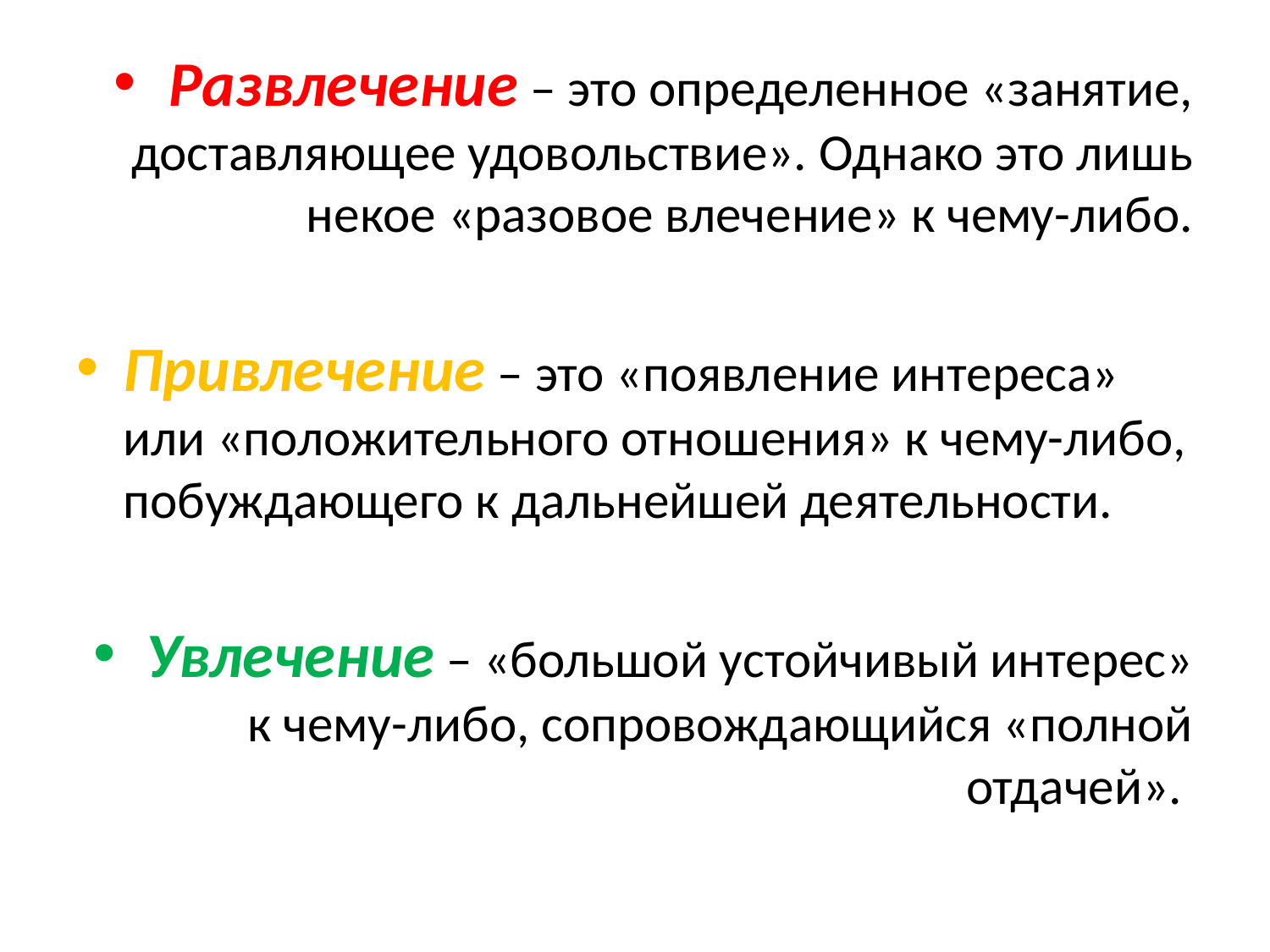

Развлечение – это определенное «занятие, доставляющее удовольствие». Однако это лишь некое «разовое влечение» к чему-либо.

Привлечение – это «появление интереса» или «положительного отношения» к чему-либо, побуждающего к дальнейшей деятельности.

Увлечение – «большой устойчивый интерес» к чему-либо, сопровождающийся «полной отдачей».